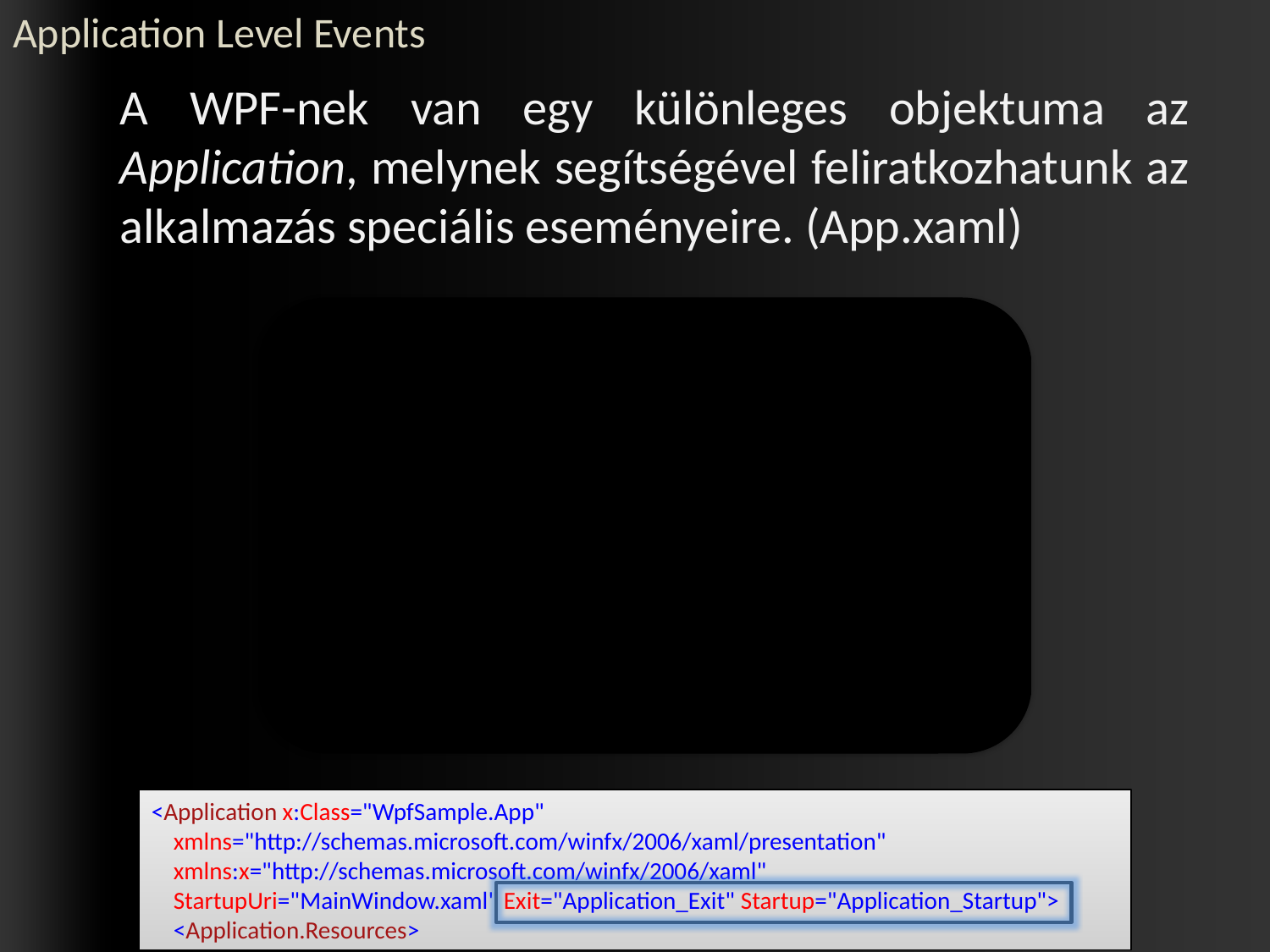

# Application Level Events
	A WPF-nek van egy különleges objektuma az Application, melynek segítségével feliratkozhatunk az alkalmazás speciális eseményeire. (App.xaml)

Activated
Deactivated
DispatcherUnhandledException
Exit
SessionEnding
Startup
<Application x:Class="WpfSample.App"
    xmlns="http://schemas.microsoft.com/winfx/2006/xaml/presentation"
    xmlns:x="http://schemas.microsoft.com/winfx/2006/xaml"
    StartupUri="MainWindow.xaml" Exit="Application_Exit" Startup="Application_Startup">
    <Application.Resources>